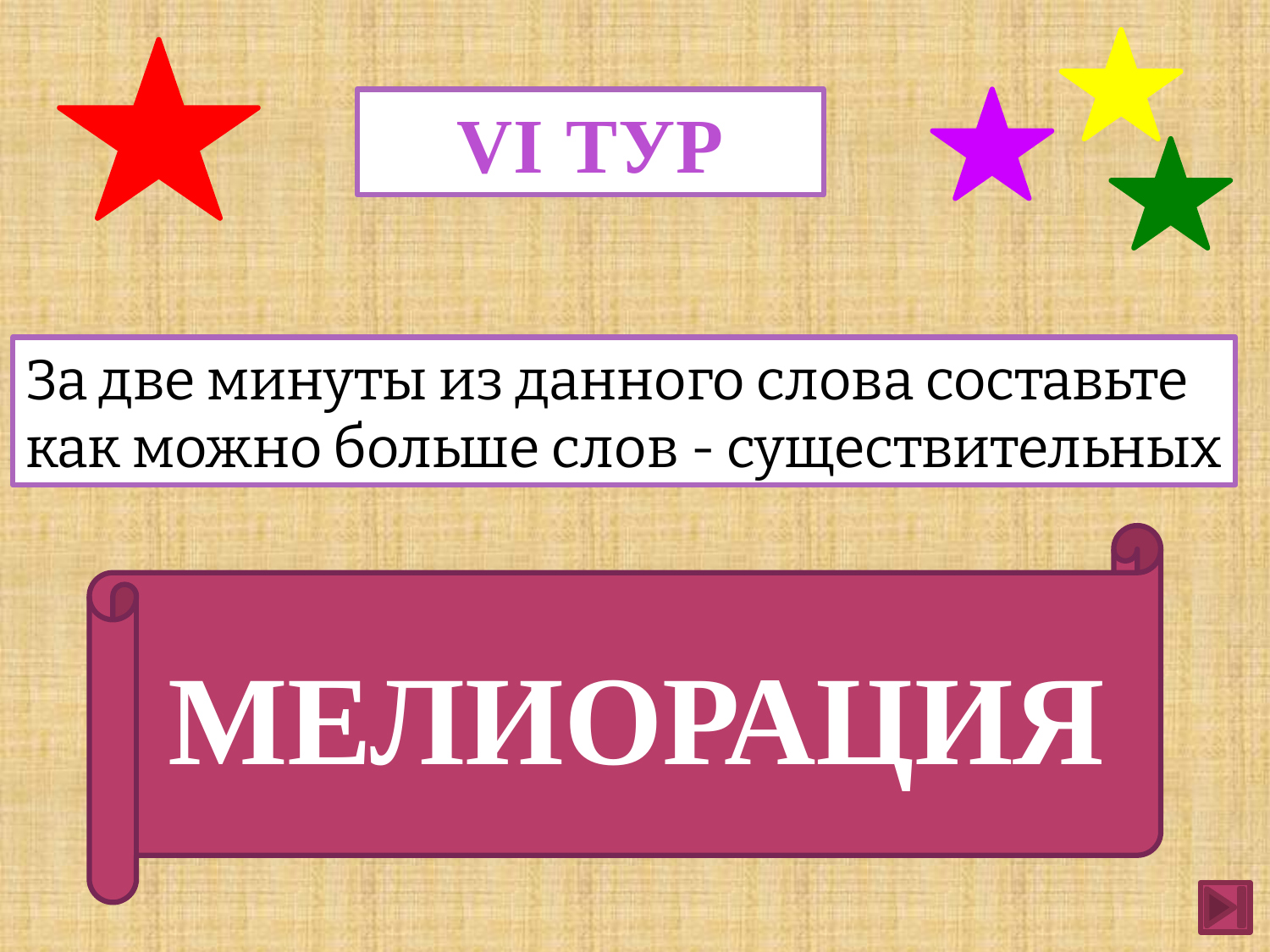

VI ТУР

За две минуты из данного слова составьте
как можно больше слов - существительных
МЕЛИОРАЦИЯ